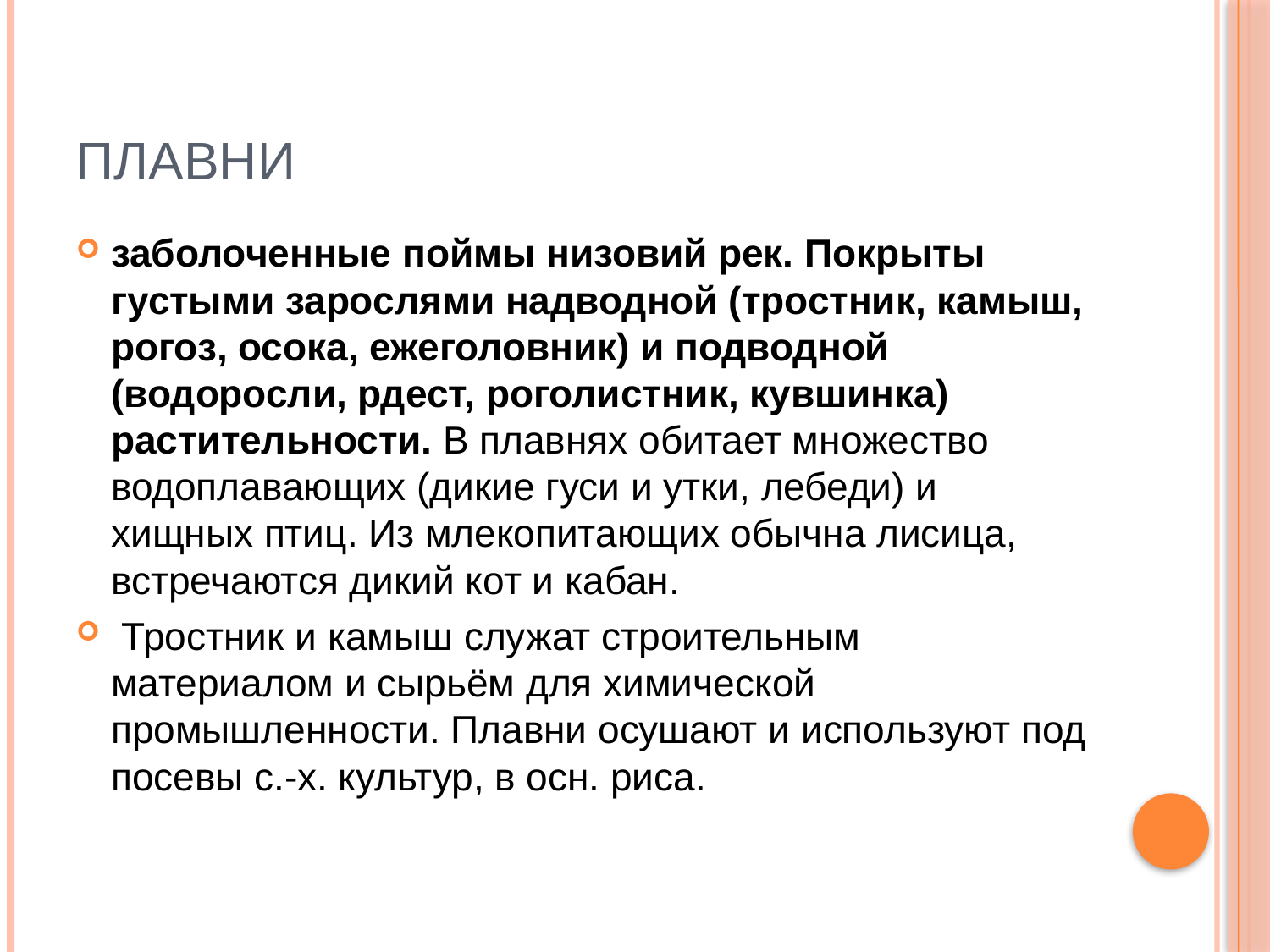

# Плавни
заболоченные поймы низовий рек. Покрыты густыми зарослями надводной (тростник, камыш, рогоз, осока, ежеголовник) и подводной (водоросли, рдест, роголистник, кувшинка) растительности. В плавнях обитает множество водоплавающих (дикие гуси и утки, лебеди) и хищных птиц. Из млекопитающих обычна лисица, встречаются дикий кот и кабан.
 Тростник и камыш служат строительным материалом и сырьём для химической промышленности. Плавни осушают и используют под посевы с.-х. культур, в осн. риса.